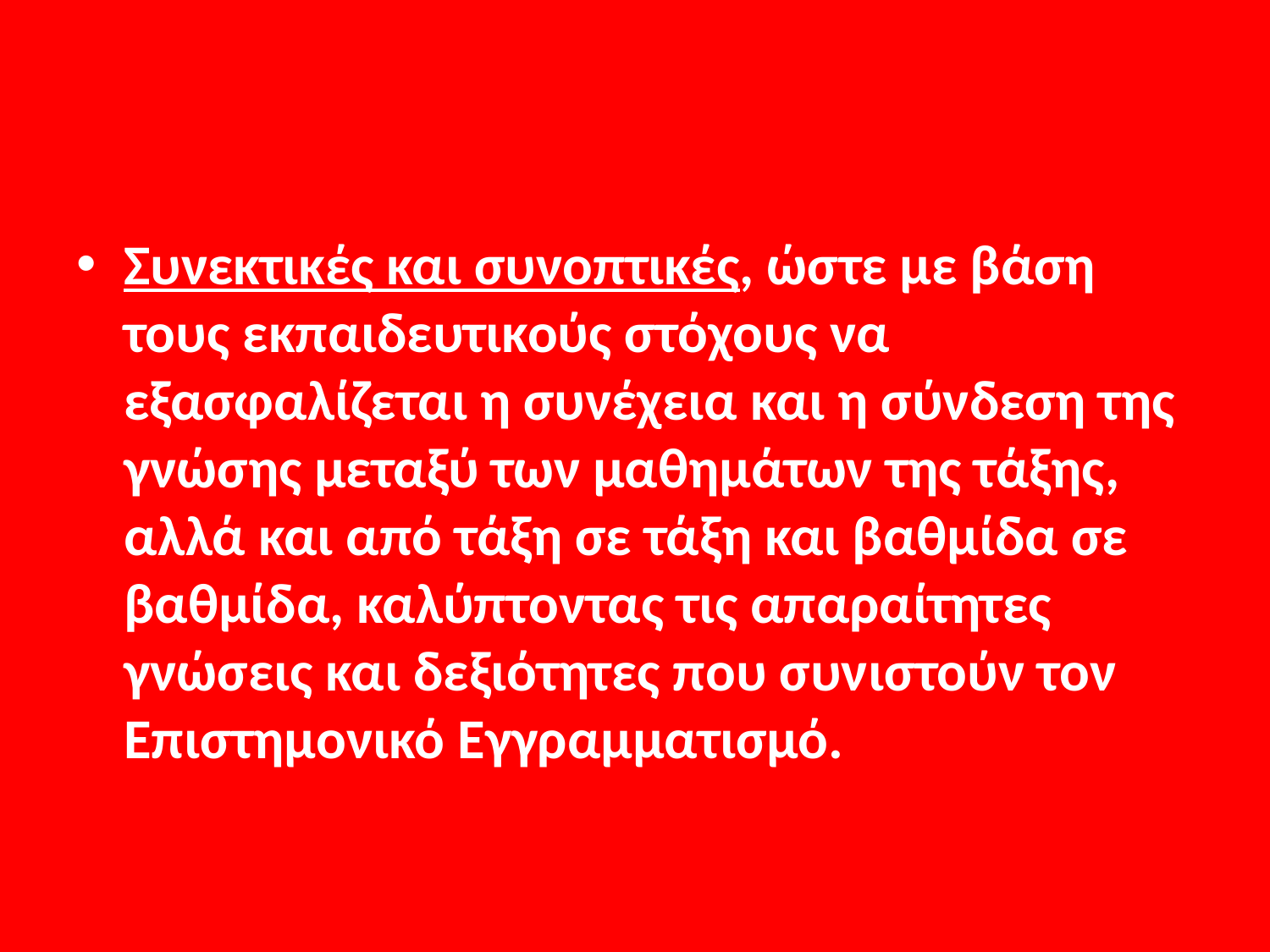

#
Συνεκτικές και συνοπτικές, ώστε με βάση τους εκπαιδευτικούς στόχους να εξασφαλίζεται η συνέχεια και η σύνδεση της γνώσης μεταξύ των μαθημάτων της τάξης, αλλά και από τάξη σε τάξη και βαθμίδα σε βαθμίδα, καλύπτοντας τις απαραίτητες γνώσεις και δεξιότητες που συνιστούν τον Επιστημονικό Εγγραμματισμό.